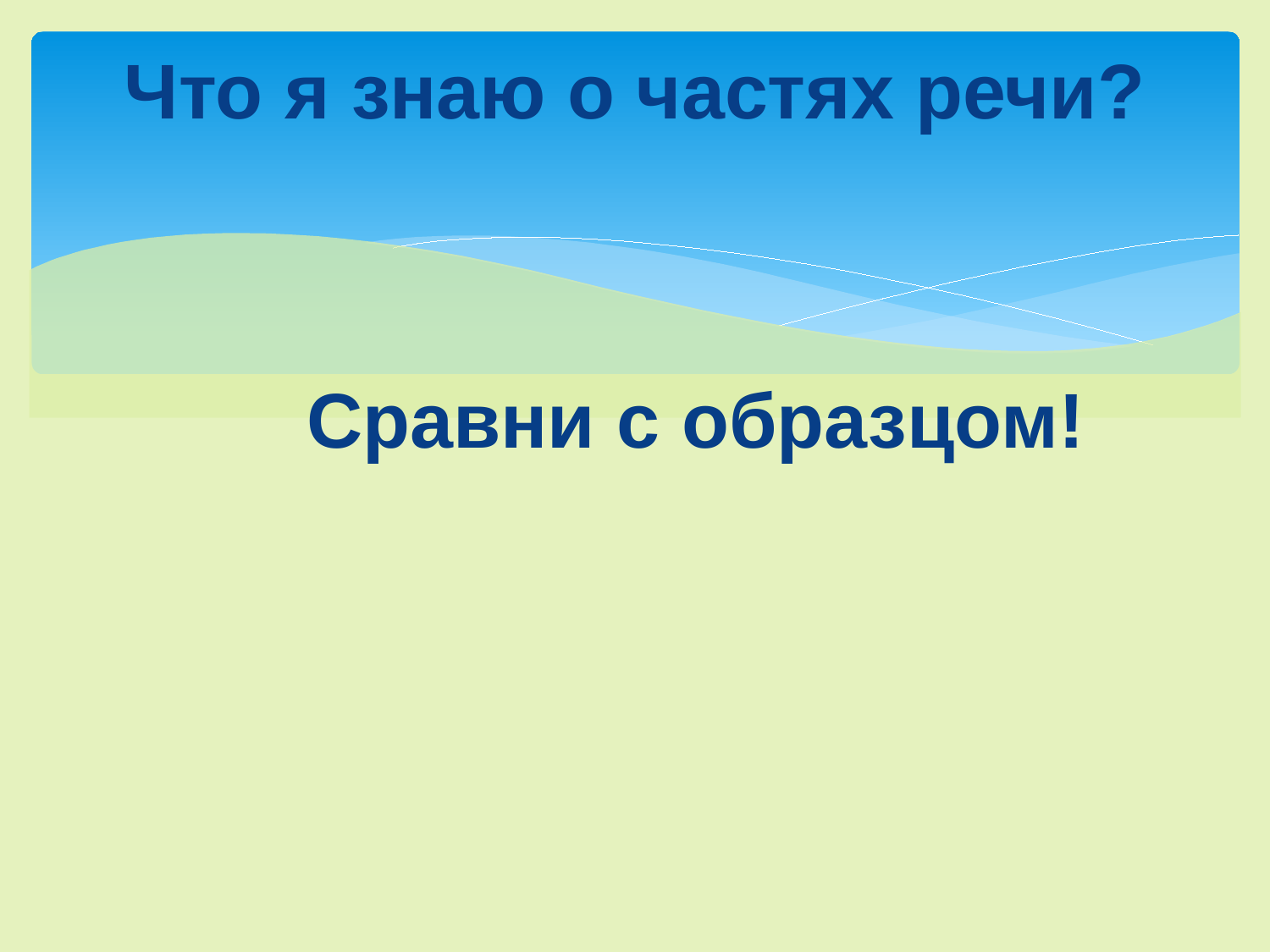

# Что я знаю о частях речи?
        Сравни с образцом!